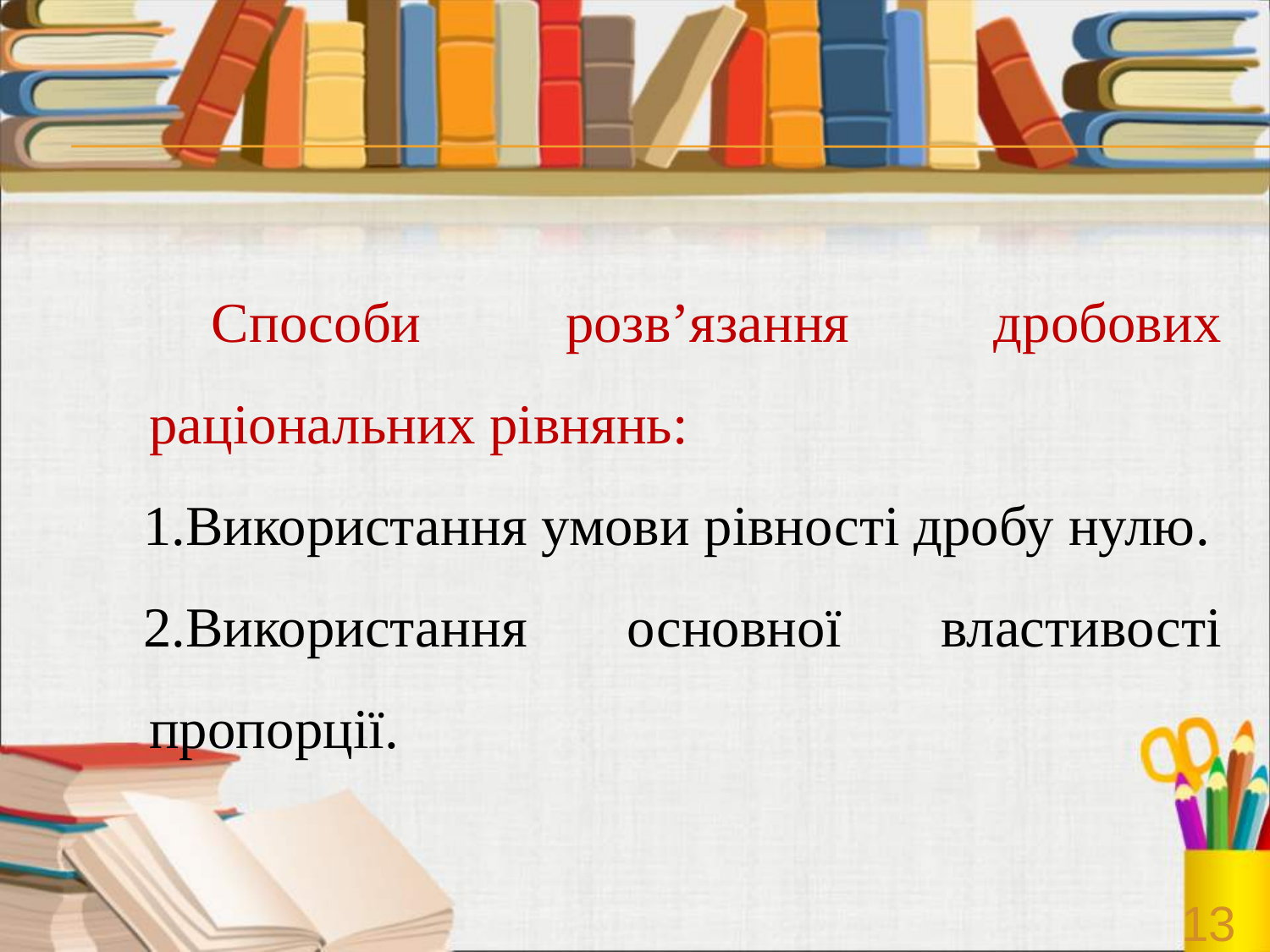

Способи розв’язання дробових раціональних рівнянь:
Використання умови рівності дробу нулю.
Використання основної властивості пропорції.
13